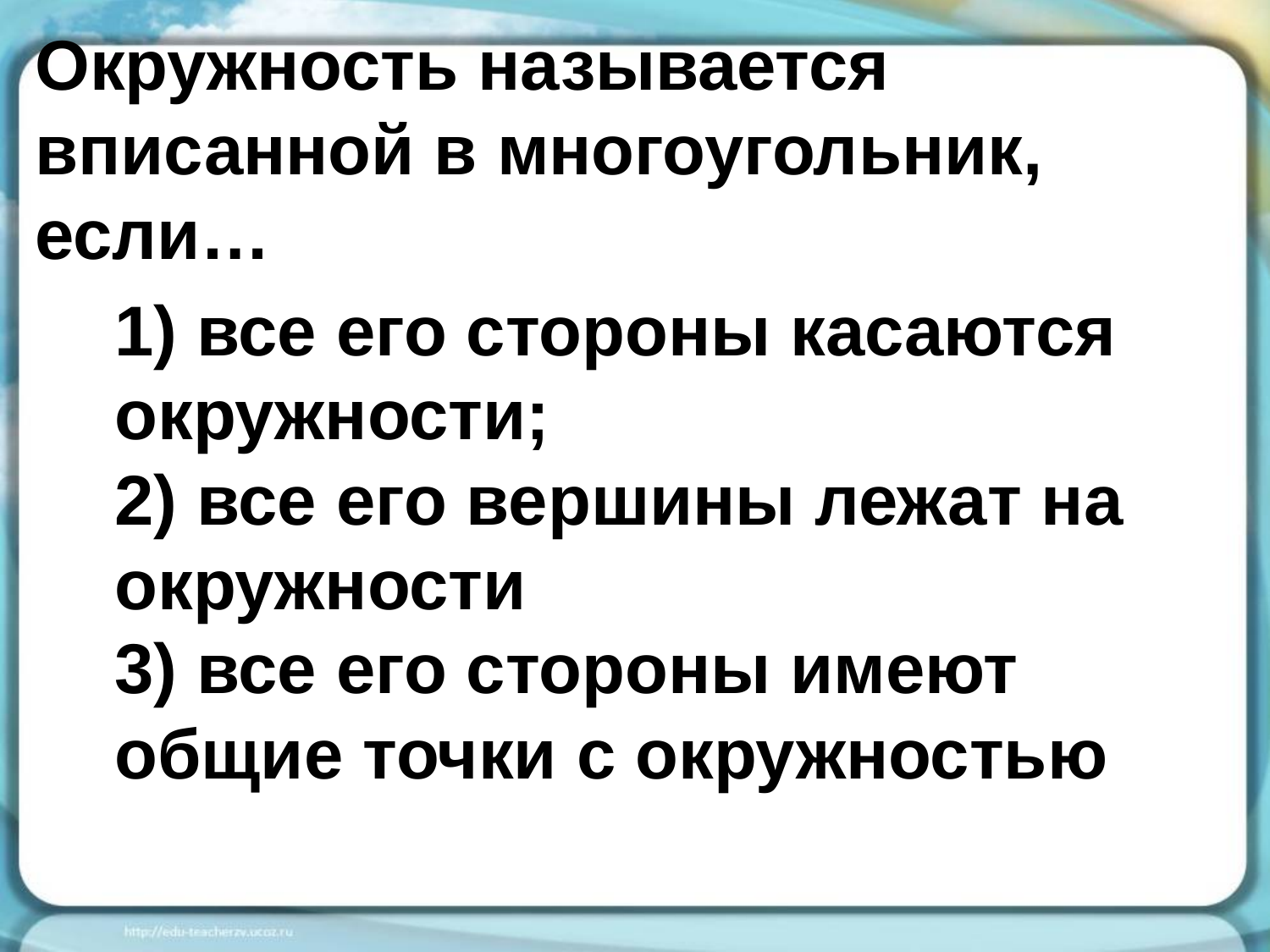

# Окружность называется вписанной в многоугольник, если…
1) все его стороны касаются окружности;
2) все его вершины лежат на окружности
3) все его стороны имеют общие точки с окружностью